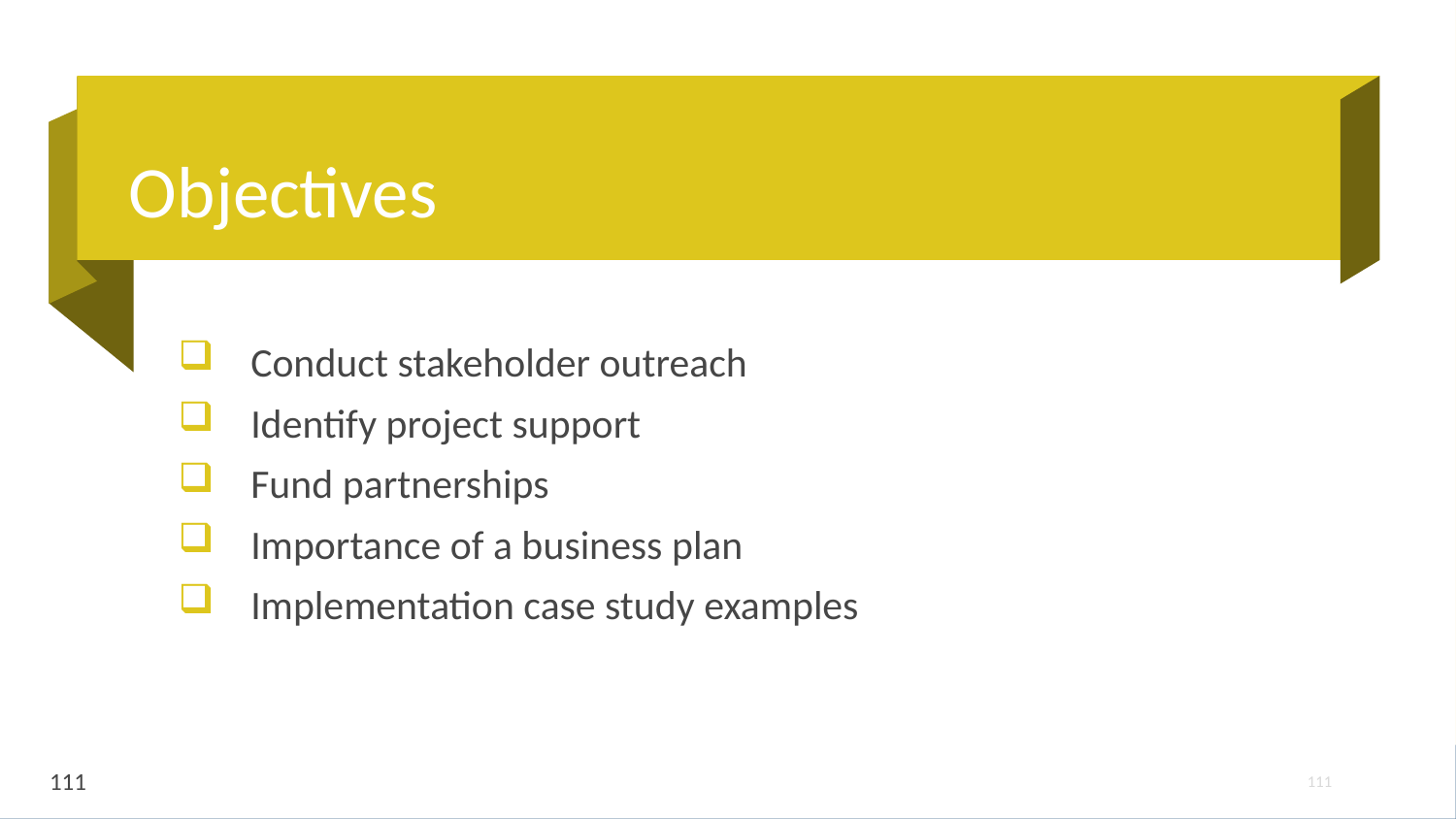

# Objectives

Conduct stakeholder outreach
Identify project support
Fund partnerships
Importance of a business plan
Implementation case study examples

111
111